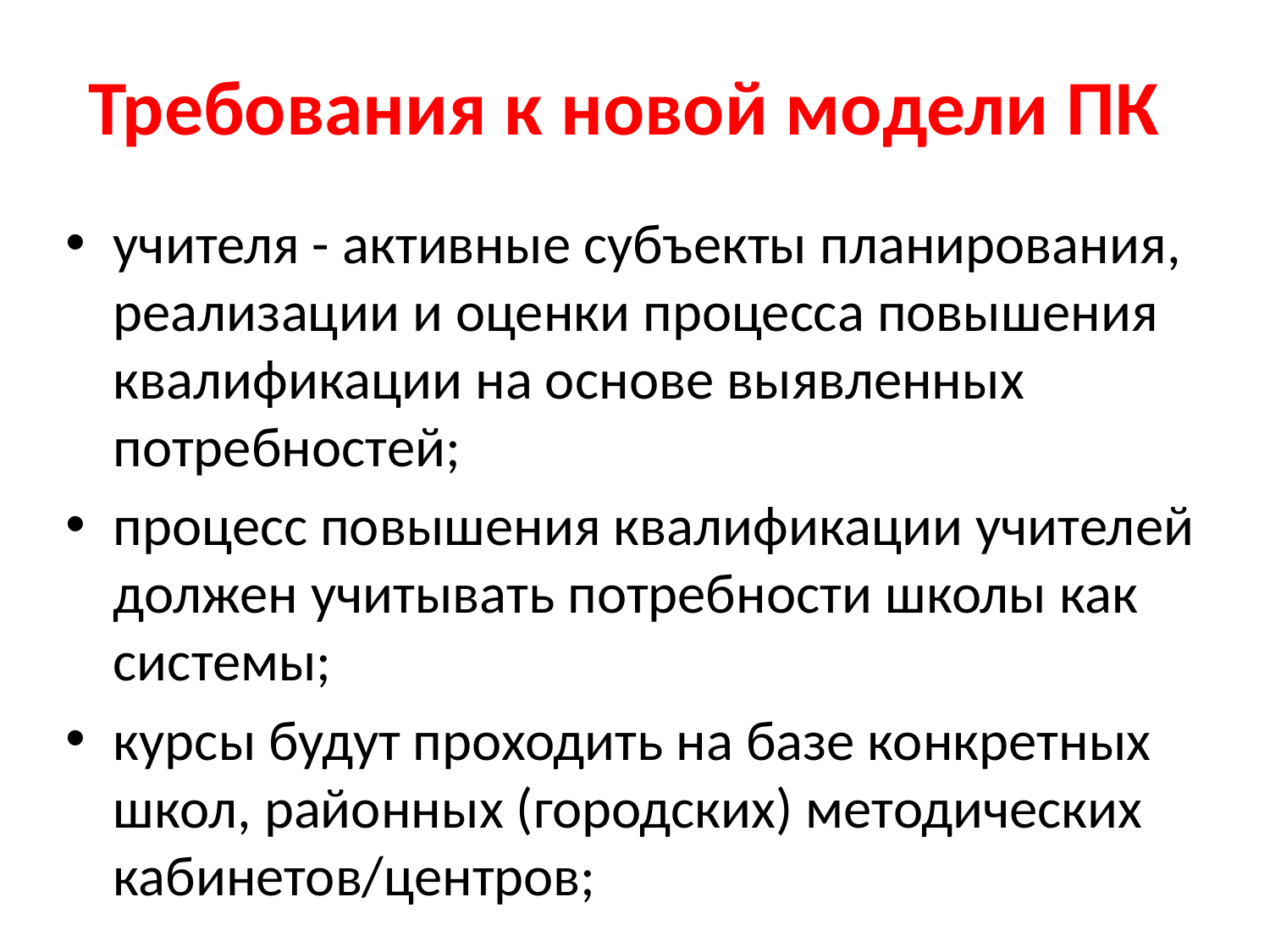

# Требования к новой модели ПК
учителя - активные субъекты планирования, реализации и оценки процесса повышения квалификации на основе выявленных  потребностей;
процесс повышения квалификации учителей должен учитывать потребности школы как системы;
курсы будут проходить на базе конкретных школ, районных (городских) методических кабинетов/центров;